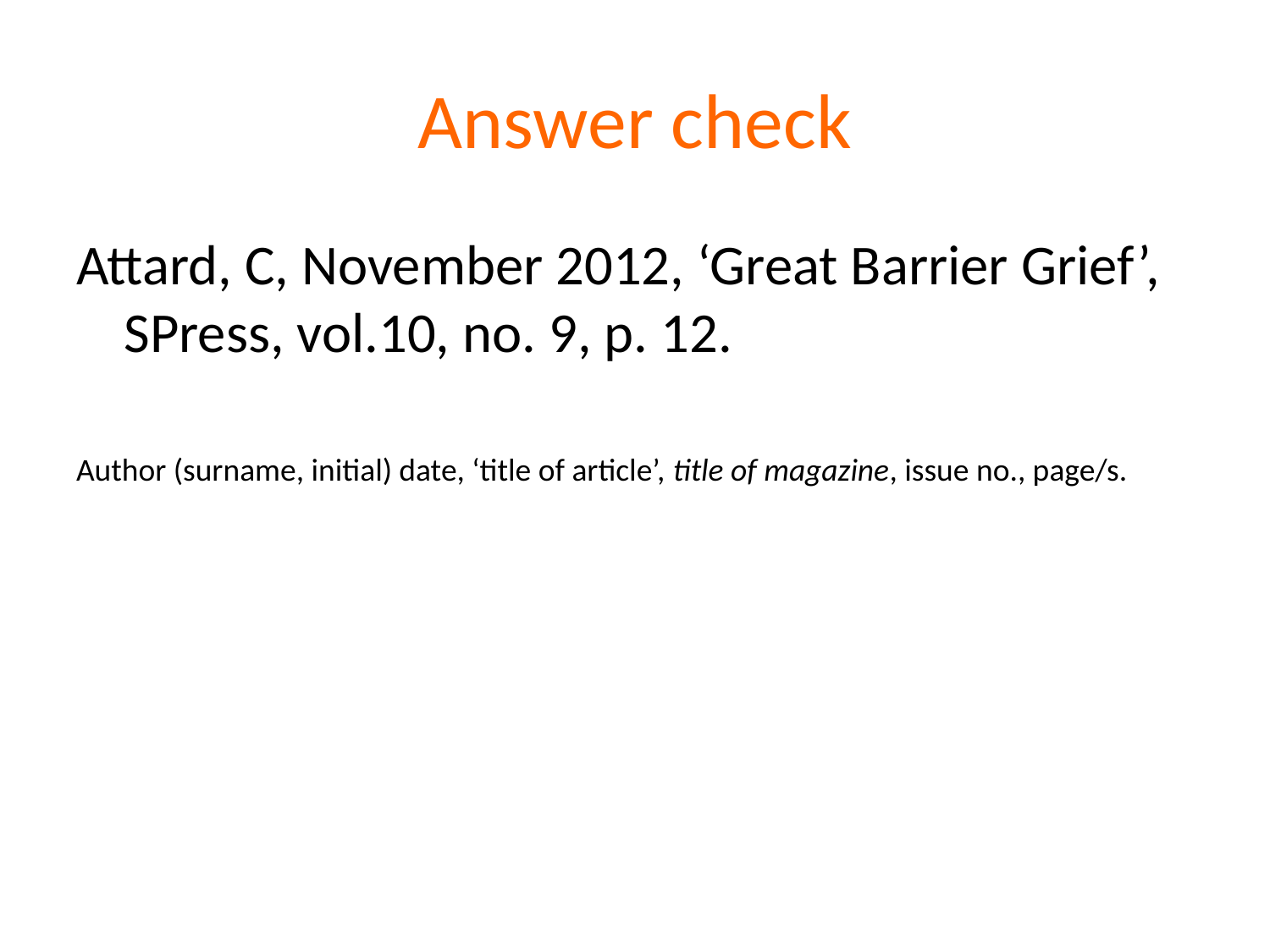

# Answer check
Attard, C, November 2012, ‘Great Barrier Grief’, SPress, vol.10, no. 9, p. 12.

Author (surname, initial) date, ‘title of article’, title of magazine, issue no., page/s.